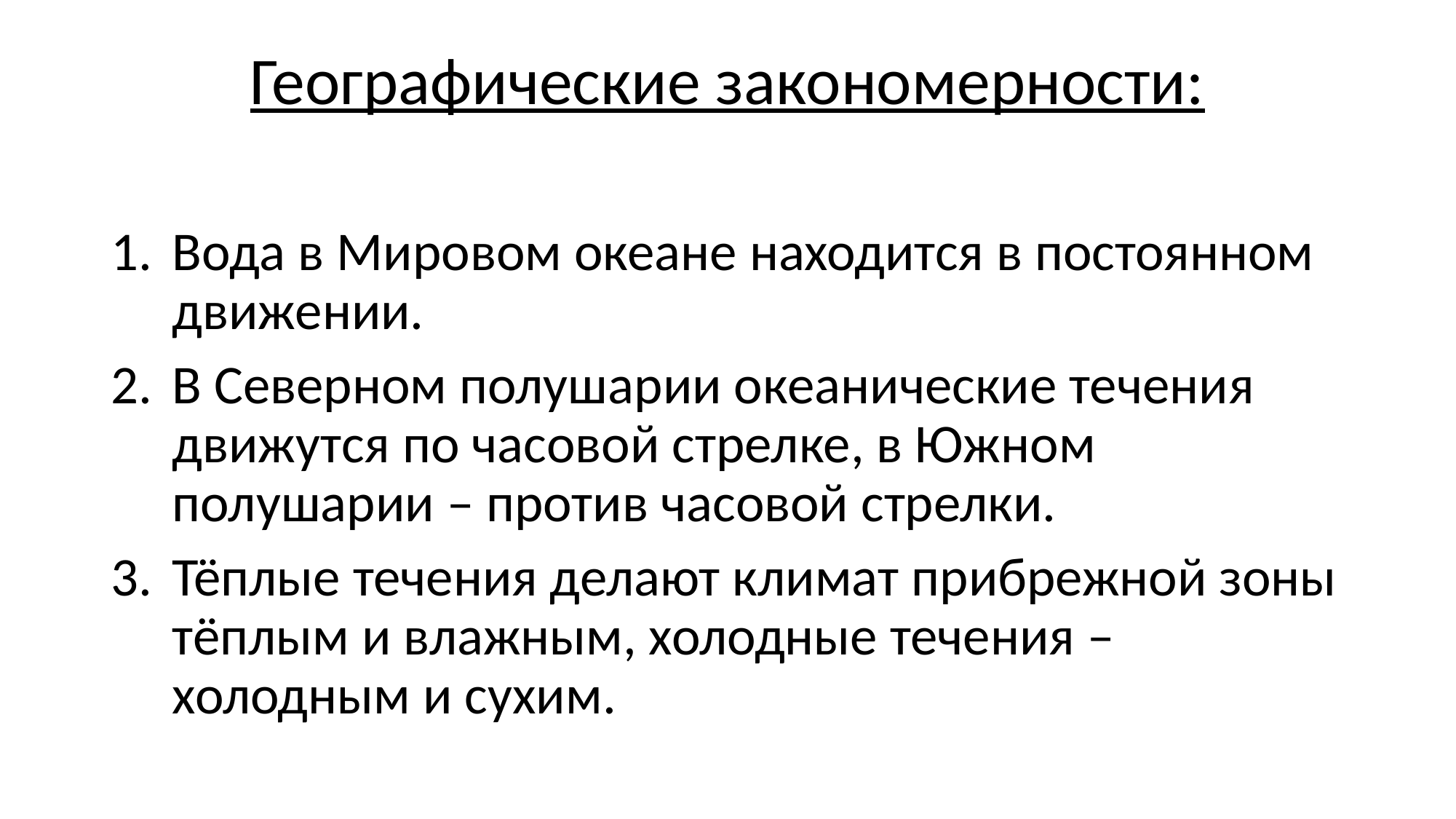

# Географические закономерности:
Вода в Мировом океане находится в постоянном движении.
В Северном полушарии океанические течения движутся по часовой стрелке, в Южном полушарии – против часовой стрелки.
Тёплые течения делают климат прибрежной зоны тёплым и влажным, холодные течения – холодным и сухим.